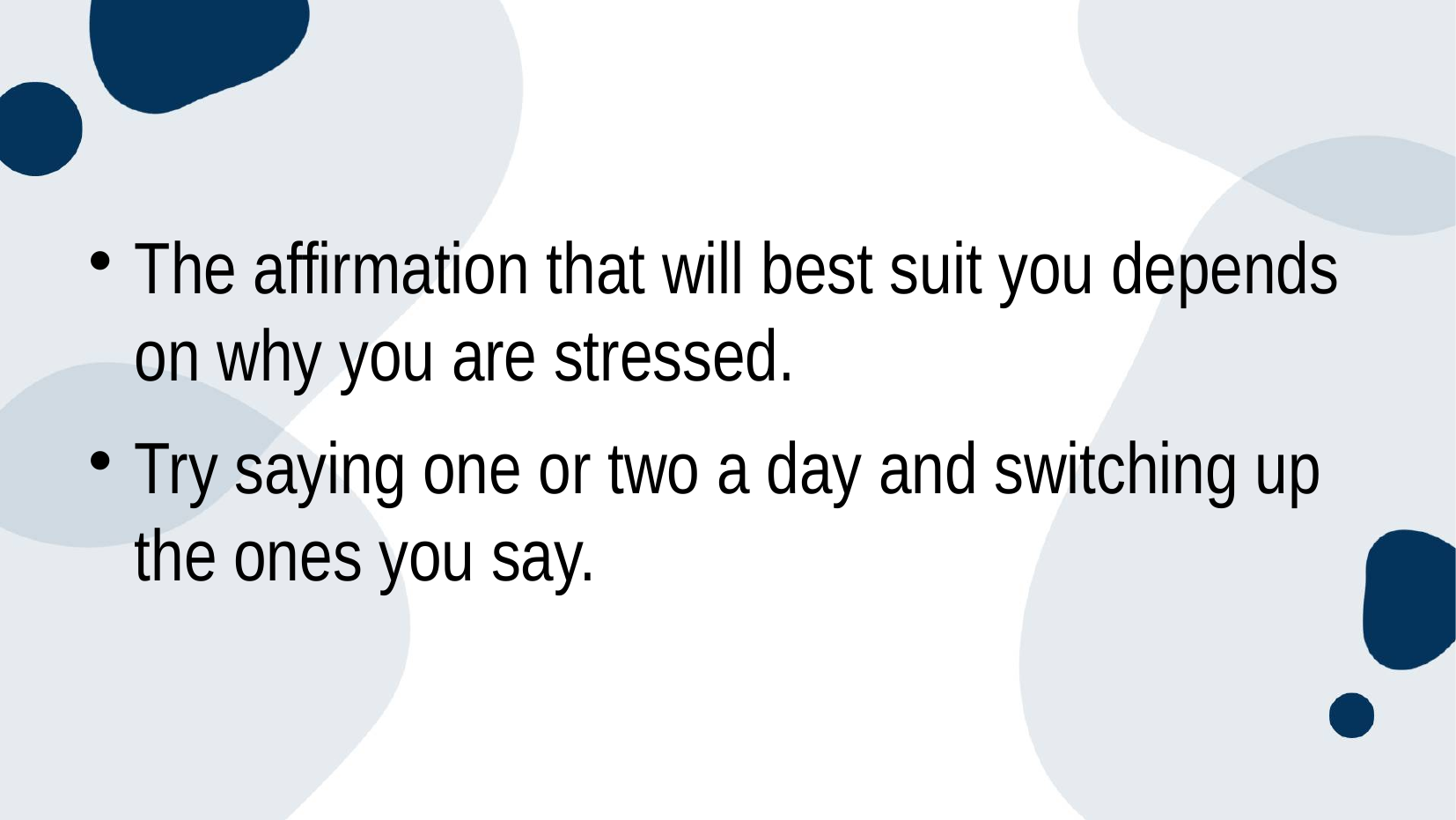

The affirmation that will best suit you depends on why you are stressed.
Try saying one or two a day and switching up the ones you say.